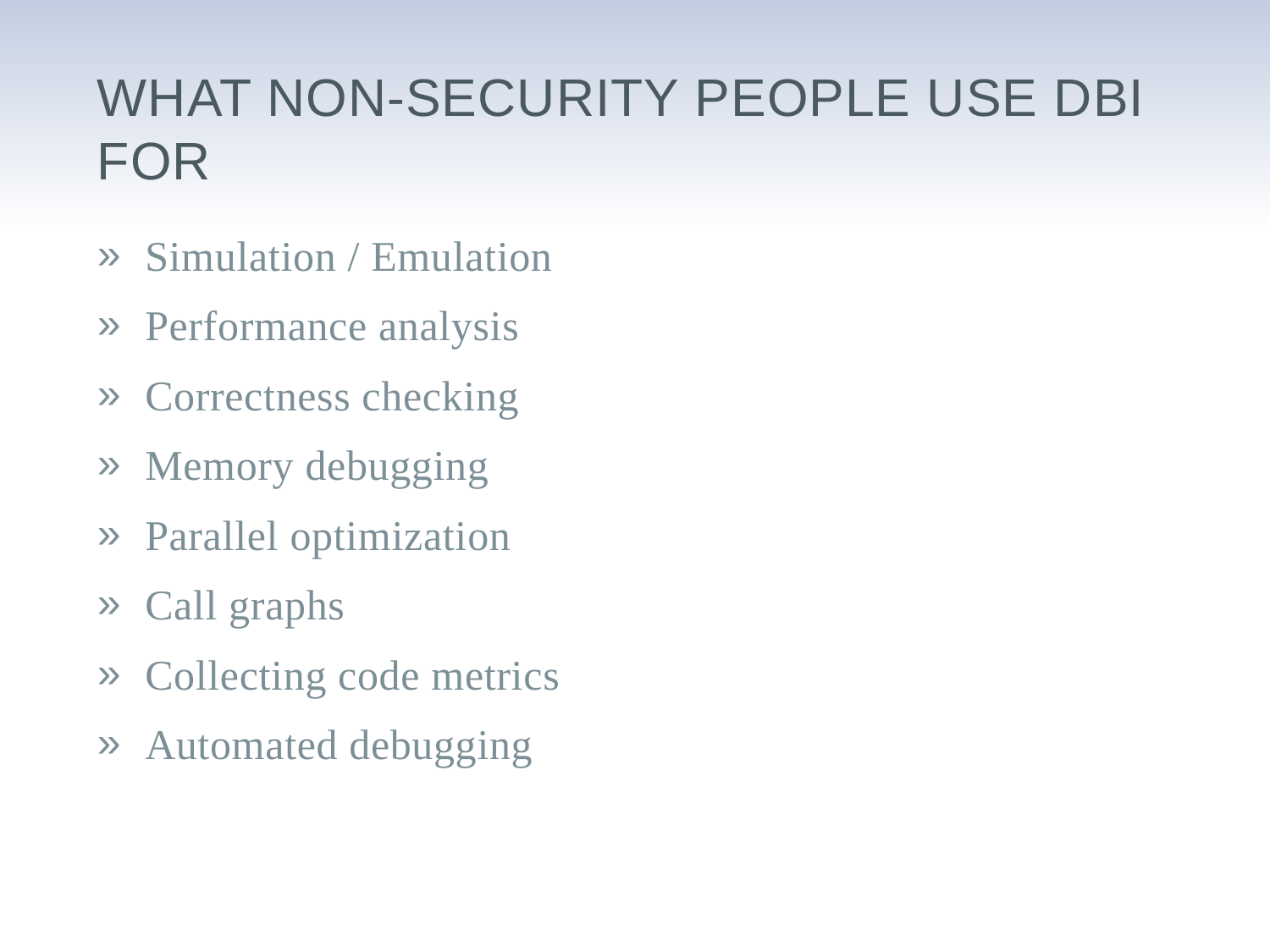

# What non-security people use DBI for
Simulation / Emulation
Performance analysis
Correctness checking
Memory debugging
Parallel optimization
Call graphs
Collecting code metrics
Automated debugging